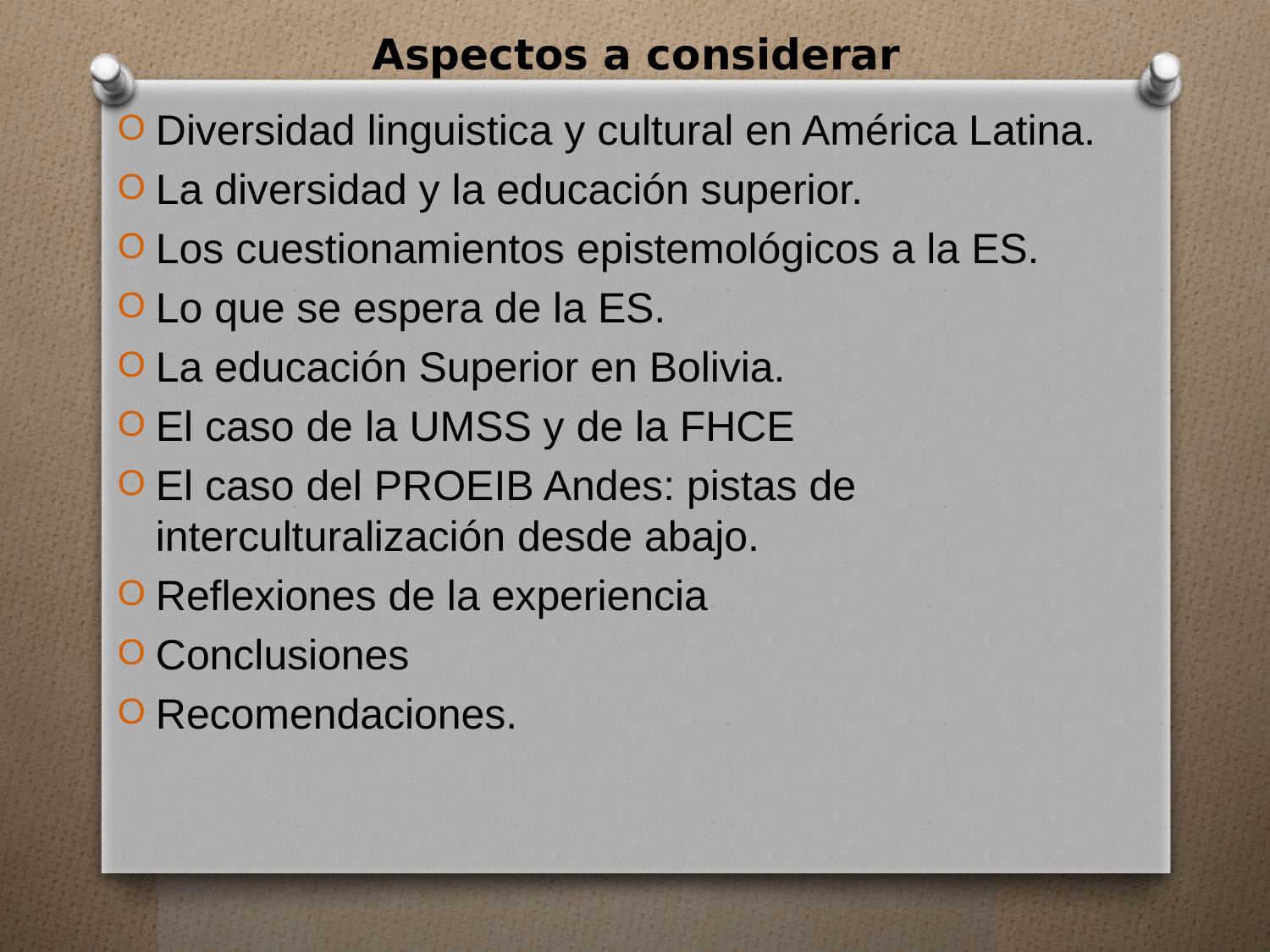

# Aspectos a considerar
Diversidad linguistica y cultural en América Latina.
La diversidad y la educación superior.
Los cuestionamientos epistemológicos a la ES.
Lo que se espera de la ES.
La educación Superior en Bolivia.
El caso de la UMSS y de la FHCE
El caso del PROEIB Andes: pistas de interculturalización desde abajo.
Reflexiones de la experiencia
Conclusiones
Recomendaciones.